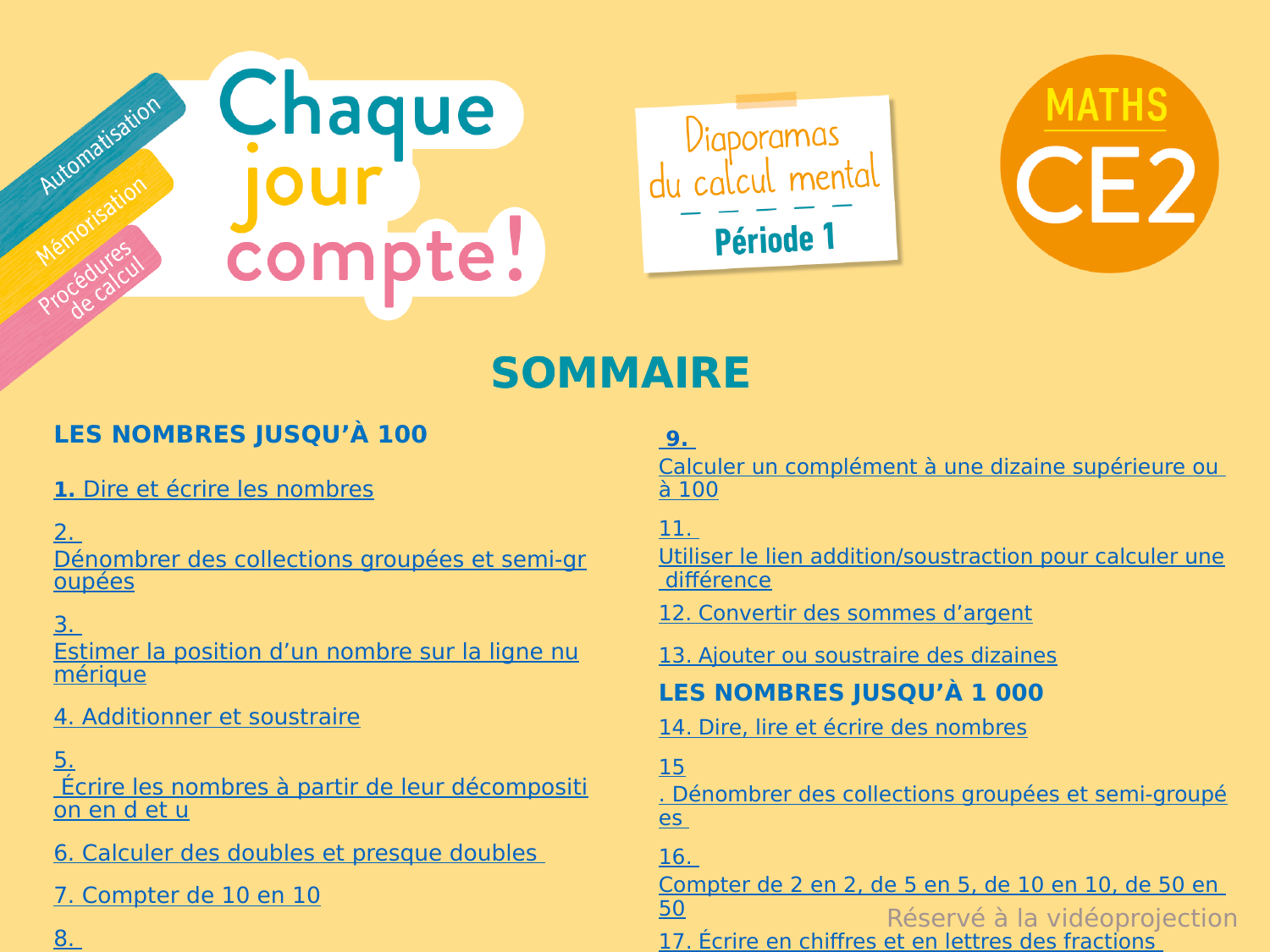

SOMMAIRE
LES NOMBRES JUSQU’À 100

1. Dire et écrire les nombres
2. Dénombrer des collections groupées et semi-groupées
3. Estimer la position d’un nombre sur la ligne numérique
4. Additionner et soustraire
5. Écrire les nombres à partir de leur décomposition en d et u
6. Calculer des doubles et presque doubles
7. Compter de 10 en 10
8. Rechercher différentes décompositions en d et u

 9. Calculer un complément à une dizaine supérieure ou à 100
11. Utiliser le lien addition/soustraction pour calculer une différence
12. Convertir des sommes d’argent
13. Ajouter ou soustraire des dizaines
LES NOMBRES JUSQU’À 1 000
14. Dire, lire et écrire des nombres
15. Dénombrer des collections groupées et semi-groupées
16. Compter de 2 en 2, de 5 en 5, de 10 en 10, de 50 en 50
17. Écrire en chiffres et en lettres des fractions
18. Maitriser la numération décimale